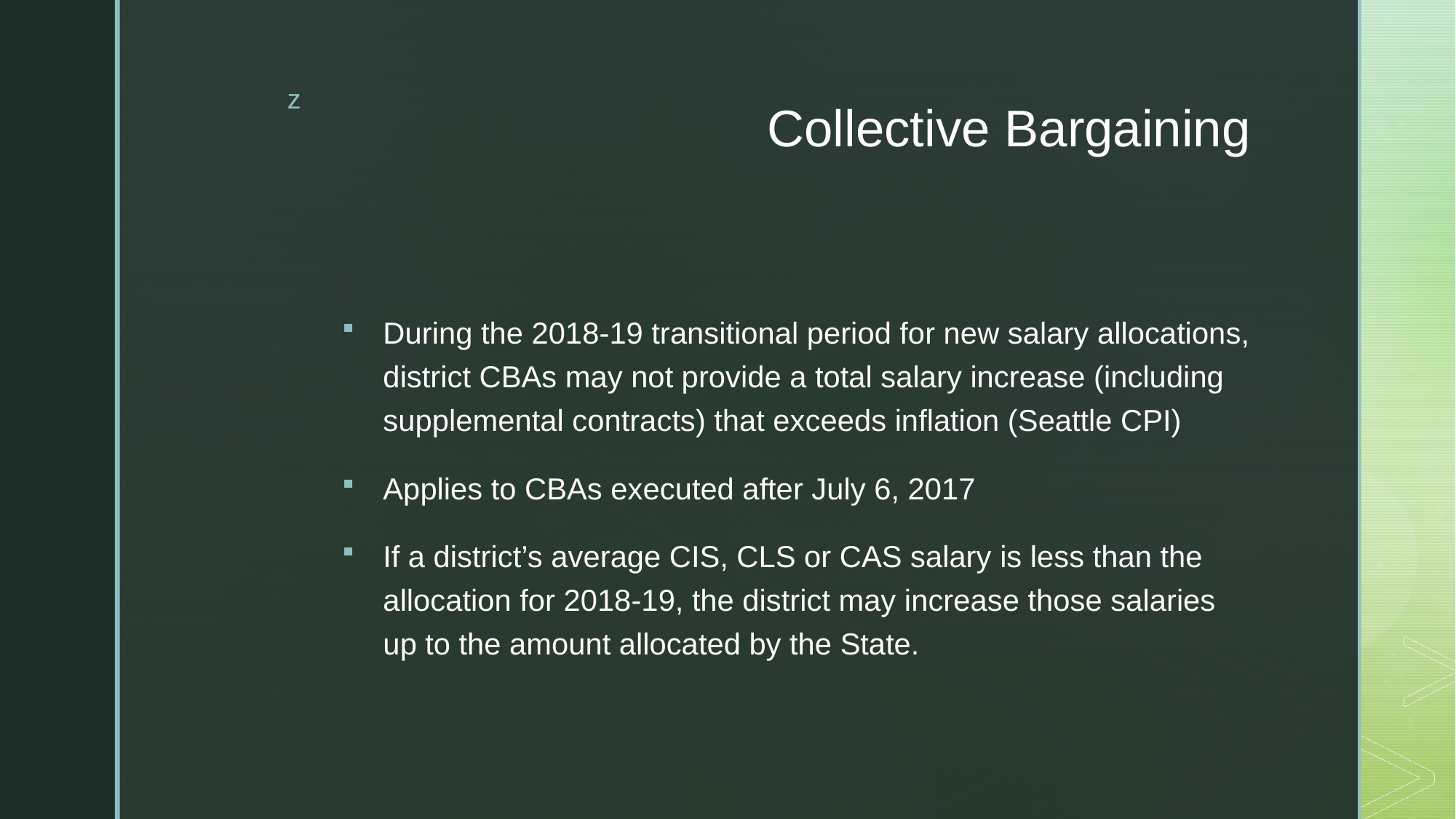

# Collective Bargaining
During the 2018-19 transitional period for new salary allocations, district CBAs may not provide a total salary increase (including supplemental contracts) that exceeds inflation (Seattle CPI)
Applies to CBAs executed after July 6, 2017
If a district’s average CIS, CLS or CAS salary is less than the allocation for 2018-19, the district may increase those salaries up to the amount allocated by the State.